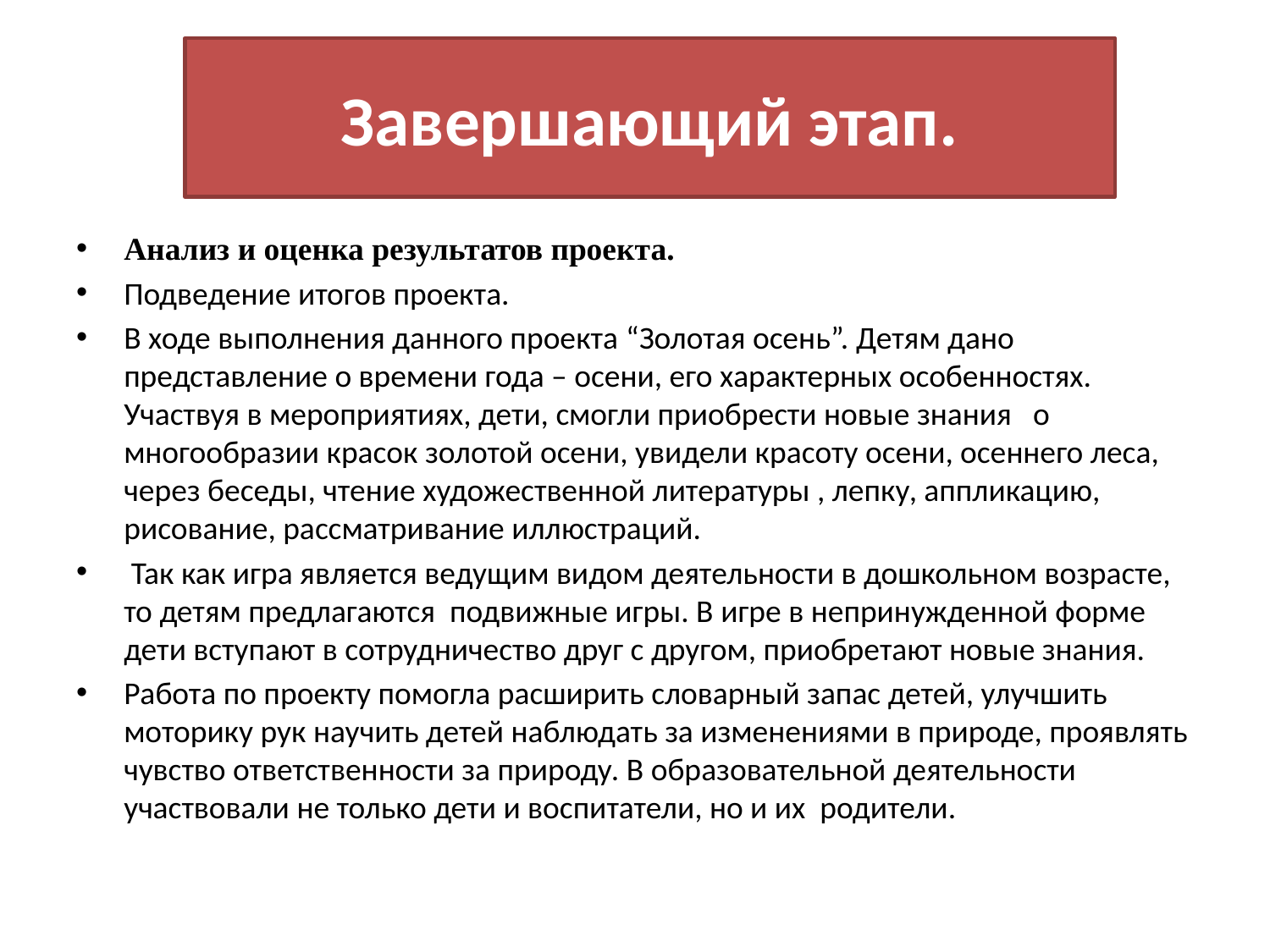

# Завершающий этап.
Анализ и оценка результатов проекта.
Подведение итогов проекта.
В ходе выполнения данного проекта “Золотая осень”. Детям дано представление о времени года – осени, его характерных особенностях. Участвуя в мероприятиях, дети, смогли приобрести новые знания   о многообразии красок золотой осени, увидели красоту осени, осеннего леса, через беседы, чтение художественной литературы , лепку, аппликацию, рисование, рассматривание иллюстраций.
 Так как игра является ведущим видом деятельности в дошкольном возрасте, то детям предлагаются  подвижные игры. В игре в непринужденной форме дети вступают в сотрудничество друг с другом, приобретают новые знания.
Работа по проекту помогла расширить словарный запас детей, улучшить моторику рук научить детей наблюдать за изменениями в природе, проявлять чувство ответственности за природу. В образовательной деятельности участвовали не только дети и воспитатели, но и их  родители.